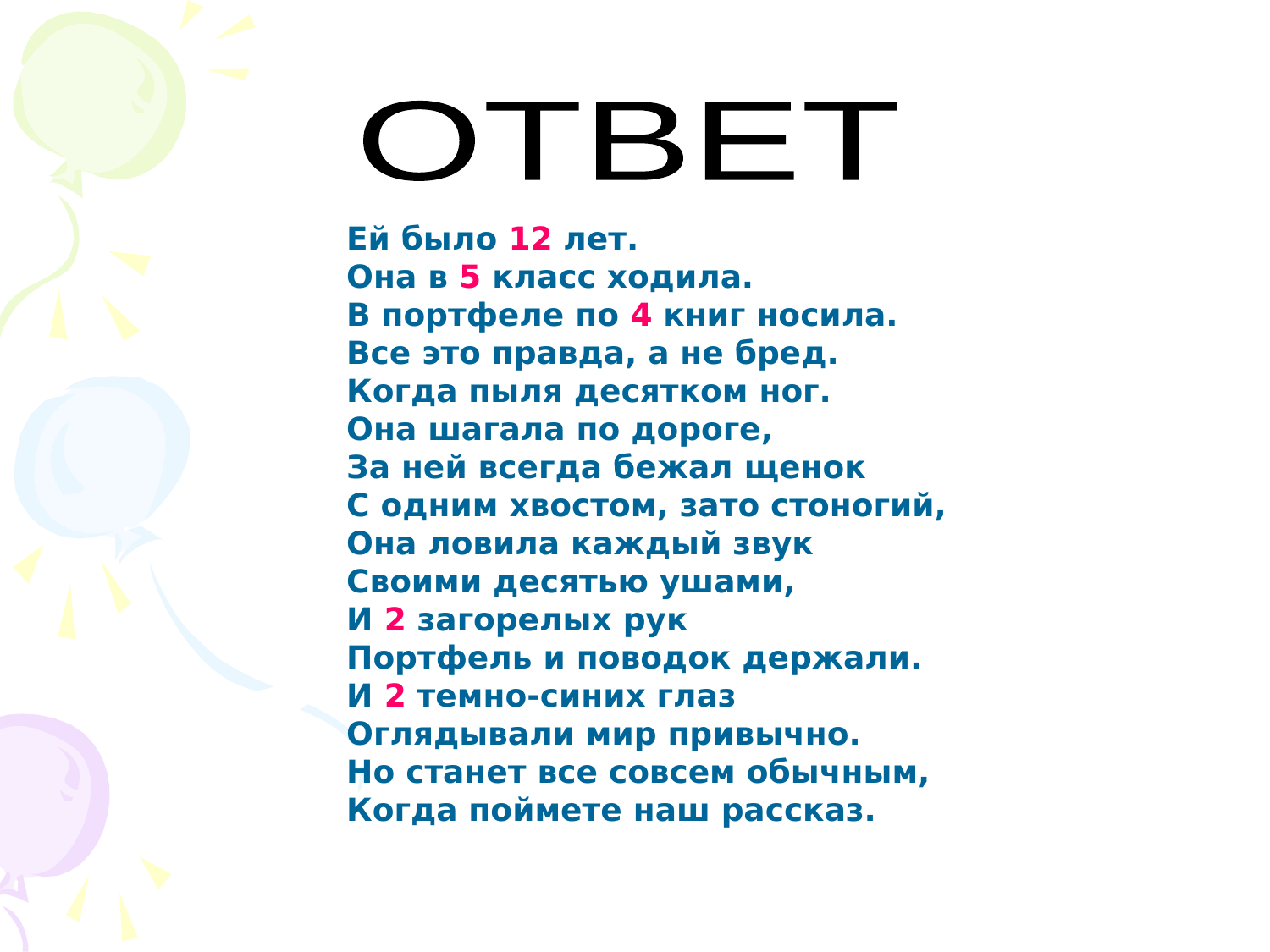

ОТВЕТ
Ей было 12 лет.
Она в 5 класс ходила.
В портфеле по 4 книг носила.
Все это правда, а не бред.
Когда пыля десятком ног.
Она шагала по дороге,
За ней всегда бежал щенок
С одним хвостом, зато стоногий,
Она ловила каждый звук
Своими десятью ушами,
И 2 загорелых рук
Портфель и поводок держали.
И 2 темно-синих глаз
Оглядывали мир привычно.
Но станет все совсем обычным,
Когда поймете наш рассказ.